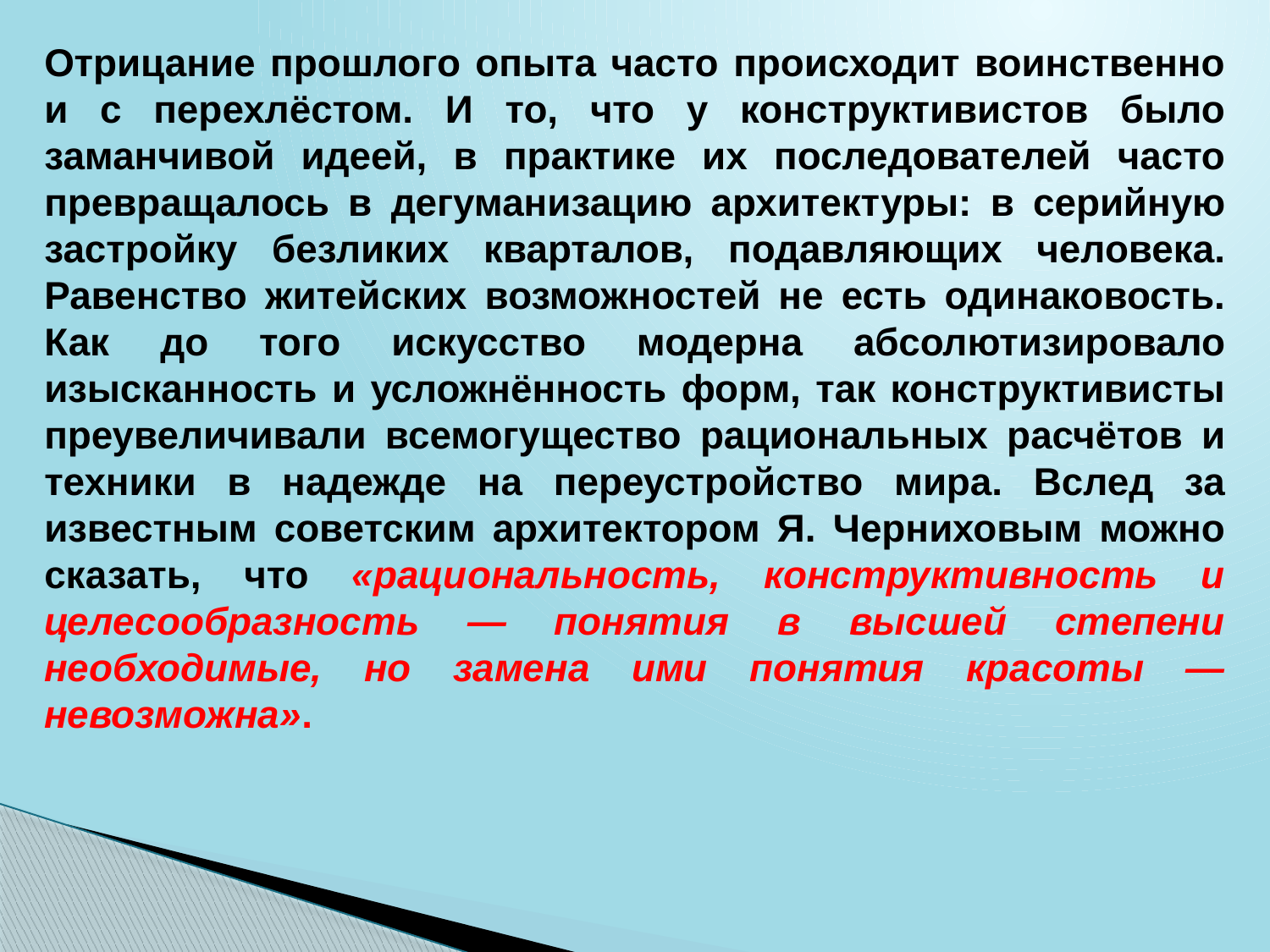

Отрицание прошлого опыта часто происходит воинственно и с перехлёстом. И то, что у конструктивистов было заманчивой идеей, в практике их последователей часто превращалось в дегуманизацию архитектуры: в серийную застройку безликих кварталов, подавляющих человека. Равенство житейских возможностей не есть одинаковость. Как до того искусство модерна абсолютизировало изысканность и усложнённость форм, так конструктивисты преувеличивали всемогущество рациональных расчётов и техники в надежде на переустройство мира. Вслед за известным советским архитектором Я. Черниховым можно сказать, что «рациональность, конструктивность и целесообразность — понятия в высшей степени необходимые, но замена ими понятия красоты — невозможна».